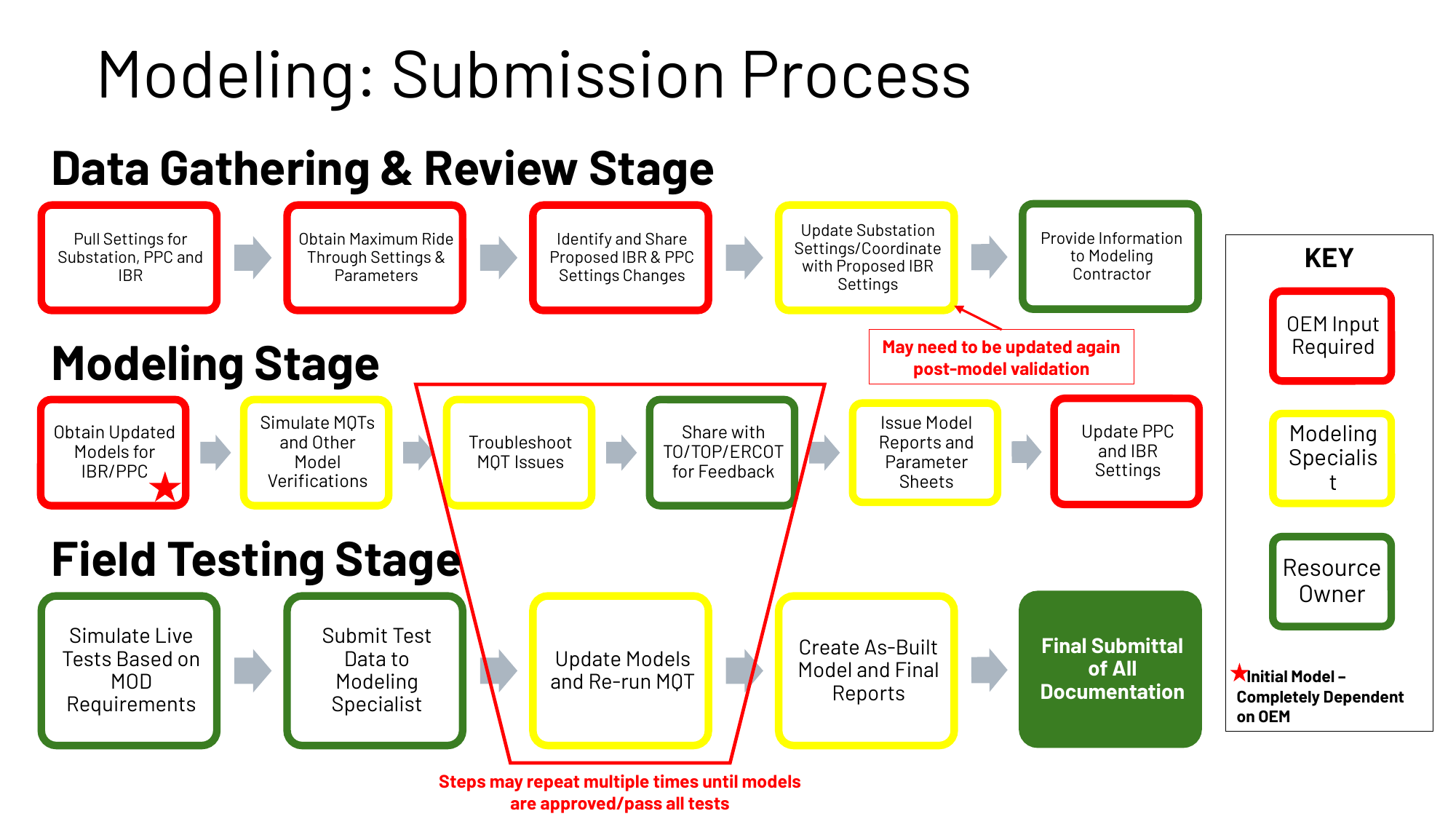

Modeling: Submission Process
Data Gathering & Review Stage
Pull Settings for Substation, PPC and IBR

Obtain Maximum Ride Through Settings & Parameters

Identify and Share Proposed IBR & PPC Settings Changes

Update Substation Settings/Coordinate with Proposed IBR Settings

Provide Information to Modeling Contractor
KEY

* Initial Model – Completely Dependent on OEM
OEM Input Required
Modeling Stage
May need to be updated again post-model validation
Obtain Updated Models for IBR/PPC

Simulate MQTs and Other Model Verifications

Troubleshoot MQT Issues

Share with TO/TOP/ERCOT for Feedback

Issue Model Reports and Parameter Sheets

Update PPC and IBR Settings

Modeling Specialist

Field Testing Stage

Resource Owner
Simulate Live Tests Based on MOD Requirements

Submit Test Data to Modeling Specialist

Update Models and Re-run MQT

Create As-Built Model and Final Reports

Final Submittal of All Documentation

Steps may repeat multiple times until models are approved/pass all tests